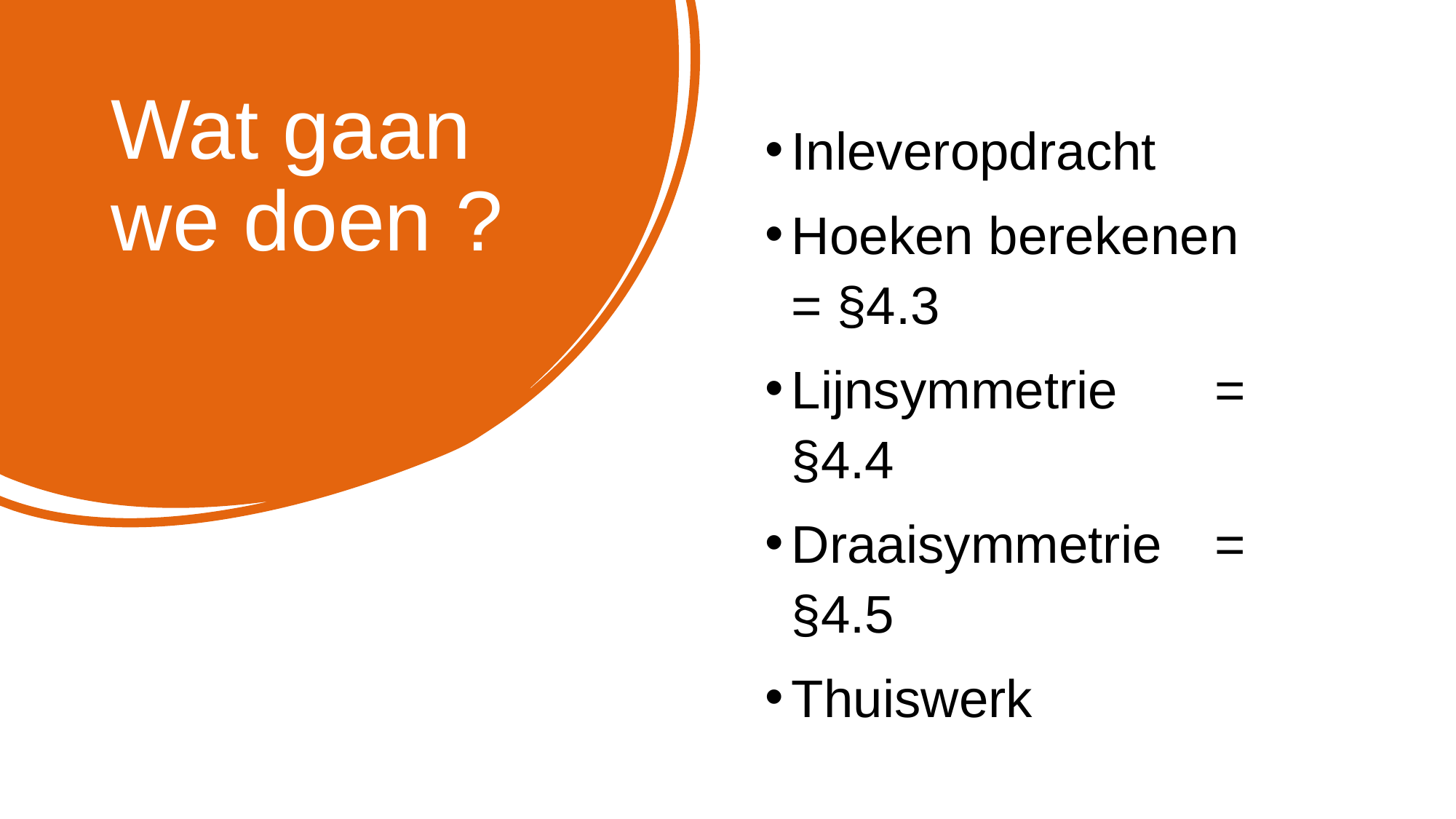

# Wat gaan we doen ?
Inleveropdracht
Hoeken berekenen	= §4.3
Lijnsymmetrie	= §4.4
Draaisymmetrie	= §4.5
Thuiswerk